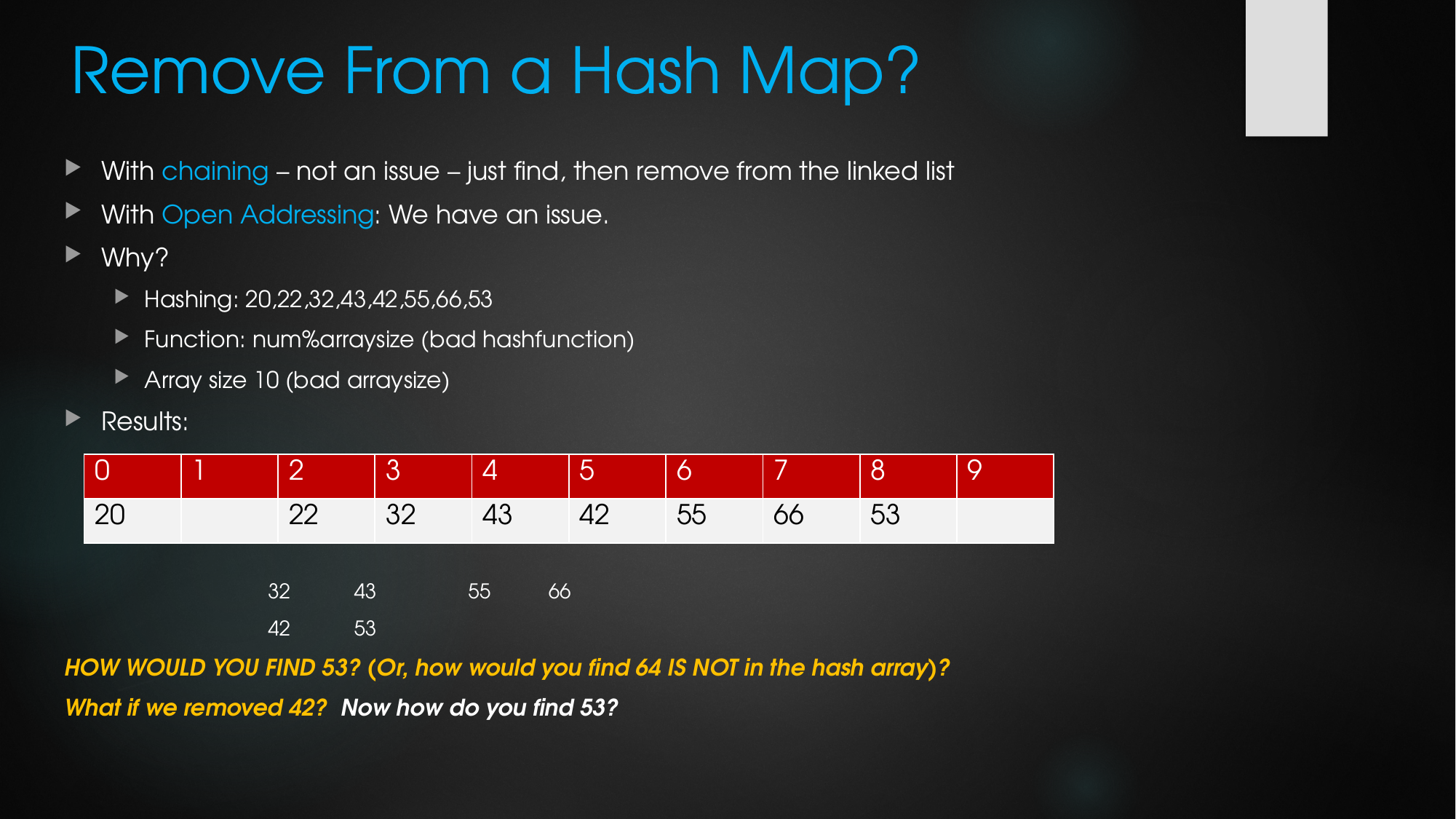

# Remove From a Hash Map?
With chaining – not an issue – just find, then remove from the linked list
With Open Addressing: We have an issue.
Why?
Hashing: 20,22,32,43,42,55,66,53
Function: num%arraysize (bad hashfunction)
Array size 10 (bad arraysize)
Results:

 32		43			    55		  66
 42		53
HOW WOULD YOU FIND 53? (Or, how would you find 64 IS NOT in the hash array)?
What if we removed 42?  Now how do you find 53?
| 0 | 1 | 2 | 3 | 4 | 5 | 6 | 7 | 8 | 9 |
| --- | --- | --- | --- | --- | --- | --- | --- | --- | --- |
| 20 |  | 22 | 32 | 43 | 42 | 55 | 66 | 53 |  |